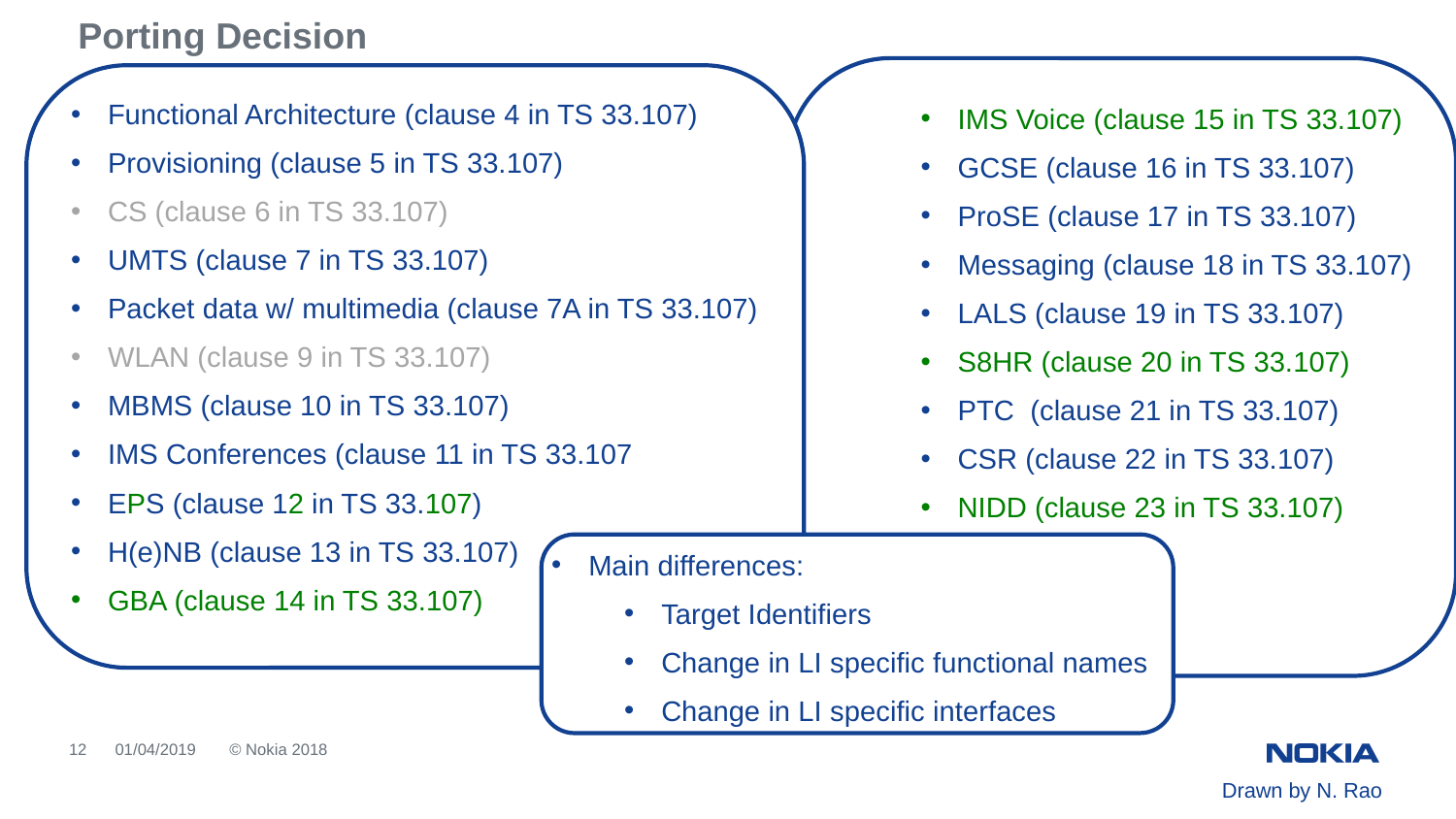

Porting Decision

Functional Architecture (clause 4 in TS 33.107)
Provisioning (clause 5 in TS 33.107)
CS (clause 6 in TS 33.107)
UMTS (clause 7 in TS 33.107)
Packet data w/ multimedia (clause 7A in TS 33.107)
WLAN (clause 9 in TS 33.107)
MBMS (clause 10 in TS 33.107)
IMS Conferences (clause 11 in TS 33.107
EPS (clause 12 in TS 33.107)
H(e)NB (clause 13 in TS 33.107)
GBA (clause 14 in TS 33.107)
IMS Voice (clause 15 in TS 33.107)
GCSE (clause 16 in TS 33.107)
ProSE (clause 17 in TS 33.107)
Messaging (clause 18 in TS 33.107)
LALS (clause 19 in TS 33.107)
S8HR (clause 20 in TS 33.107)
PTC  (clause 21 in TS 33.107)
CSR (clause 22 in TS 33.107)
NIDD (clause 23 in TS 33.107)

Main differences:
Target Identifiers
Change in LI specific functional names
Change in LI specific interfaces